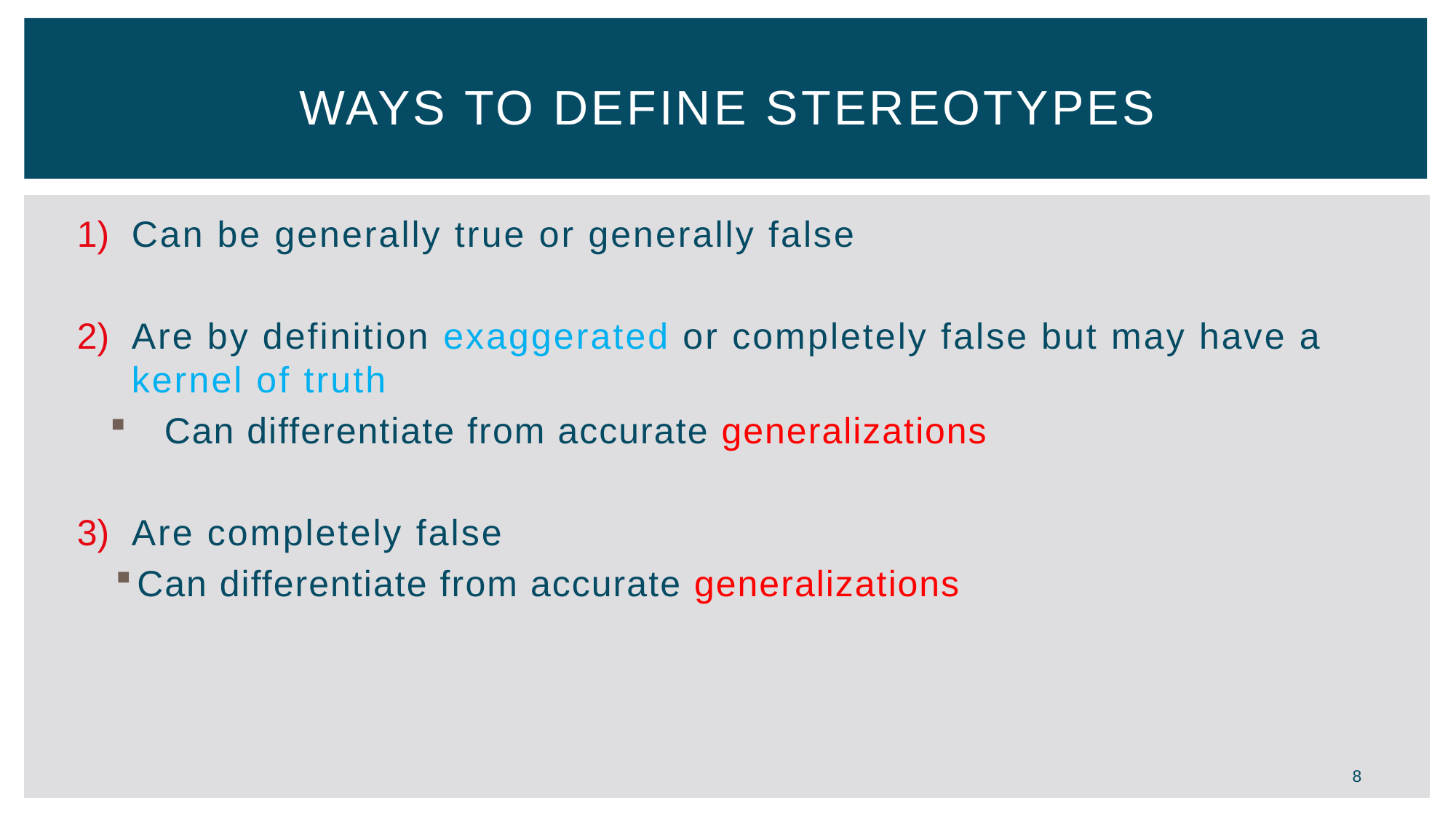

# Ways to Define Stereotypes
Can be generally true or generally false

Are by definition exaggerated or completely false but may have a kernel of truth
Can differentiate from accurate generalizations

Are completely false
Can differentiate from accurate generalizations

8